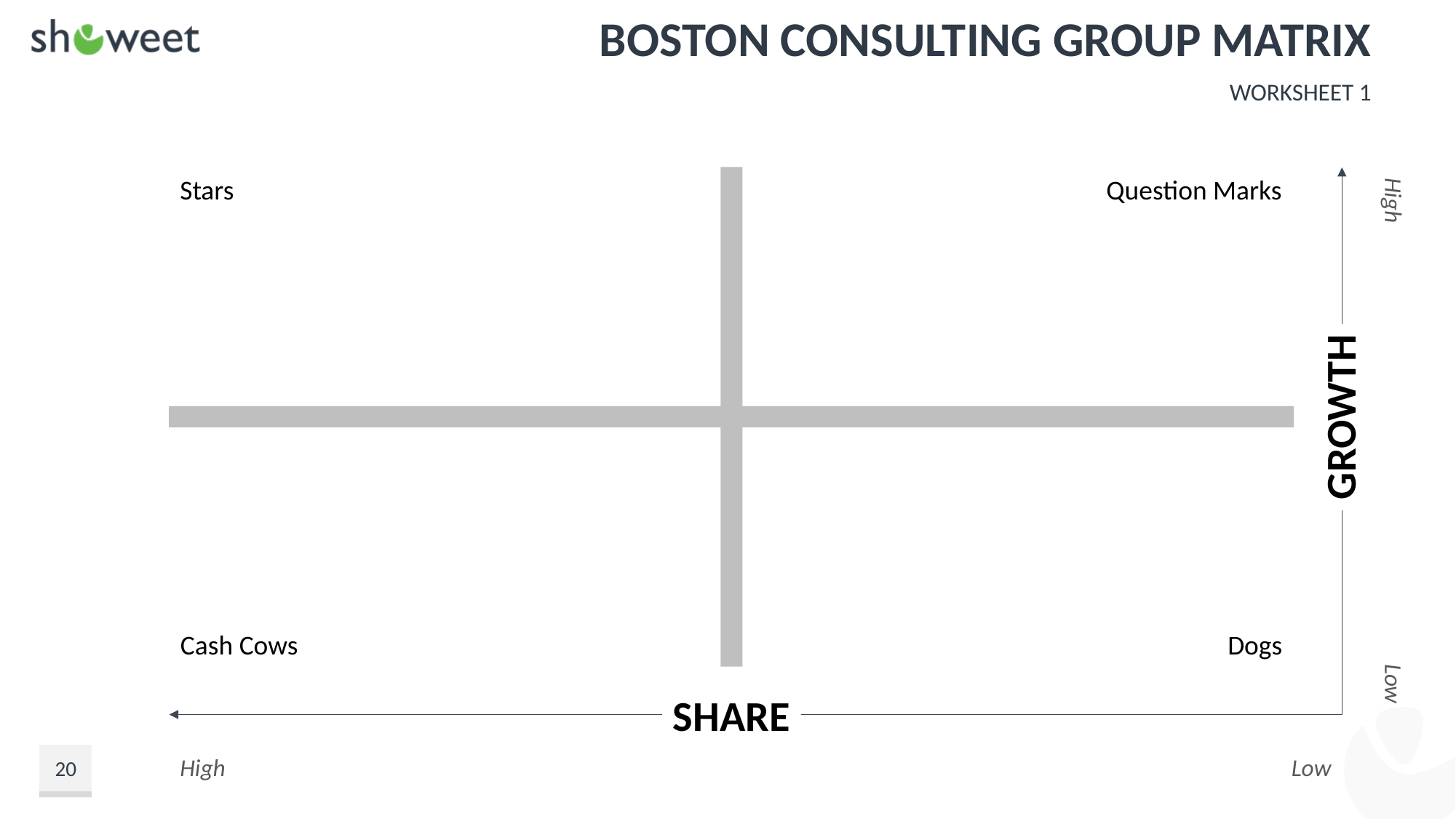

# Boston Consulting Group Matrix
Worksheet 1
Stars

Question Marks
High
GROWTH

Low
Cash Cows
Dogs
SHARE
20
High
Low